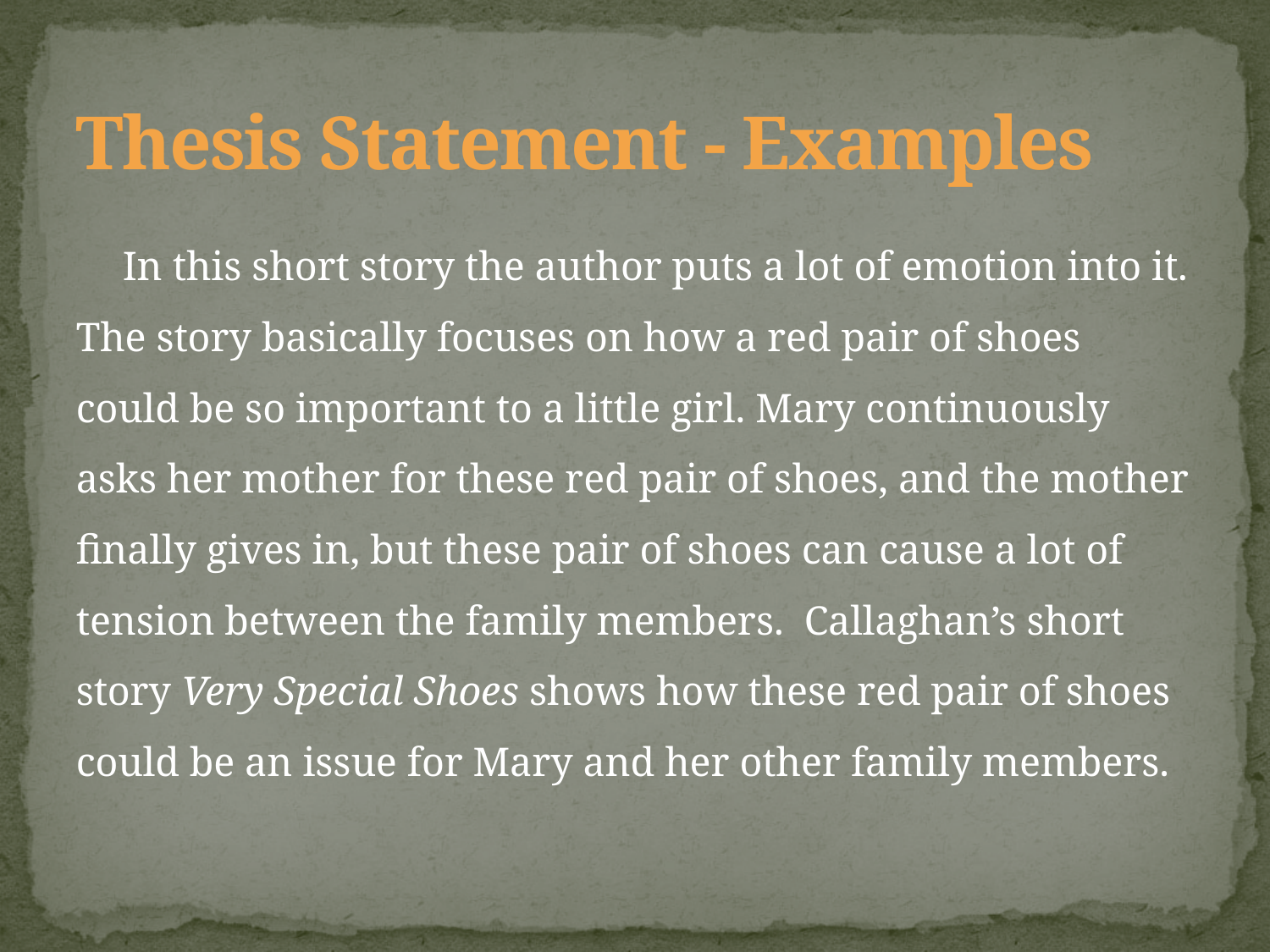

# Thesis Statement - Examples
In this short story the author puts a lot of emotion into it. The story basically focuses on how a red pair of shoes could be so important to a little girl. Mary continuously asks her mother for these red pair of shoes, and the mother finally gives in, but these pair of shoes can cause a lot of tension between the family members.  Callaghan’s short story Very Special Shoes shows how these red pair of shoes could be an issue for Mary and her other family members.